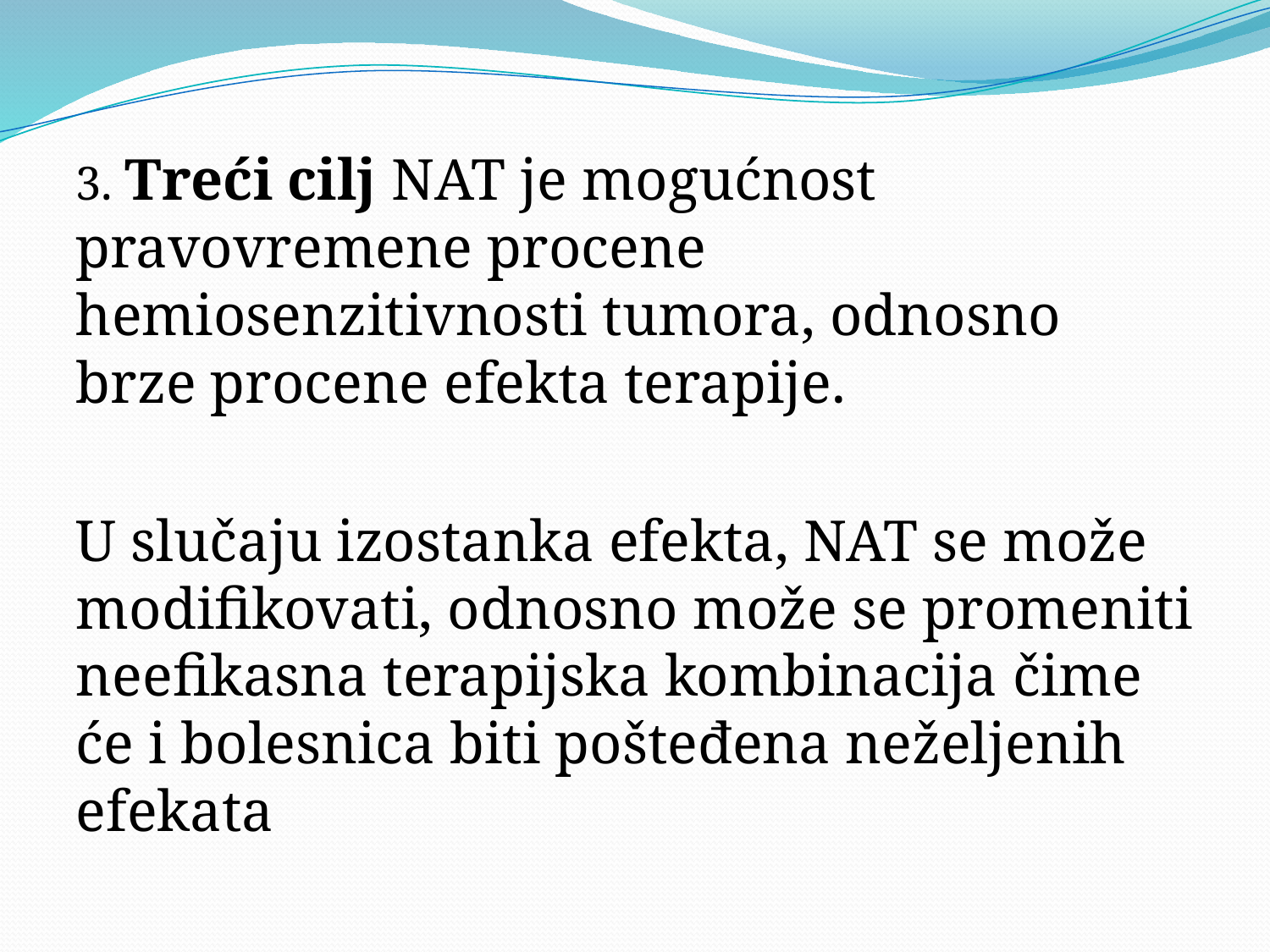

3. Treći cilj NAT je mogućnost pravovremene procene hemiosenzitivnosti tumora, odnosno brze procene efekta terapije.

U slučaju izostanka efekta, NAT se može modifikovati, odnosno može se promeniti neefikasna terapijska kombinacija čime će i bolesnica biti pošteđena neželjenih efekata